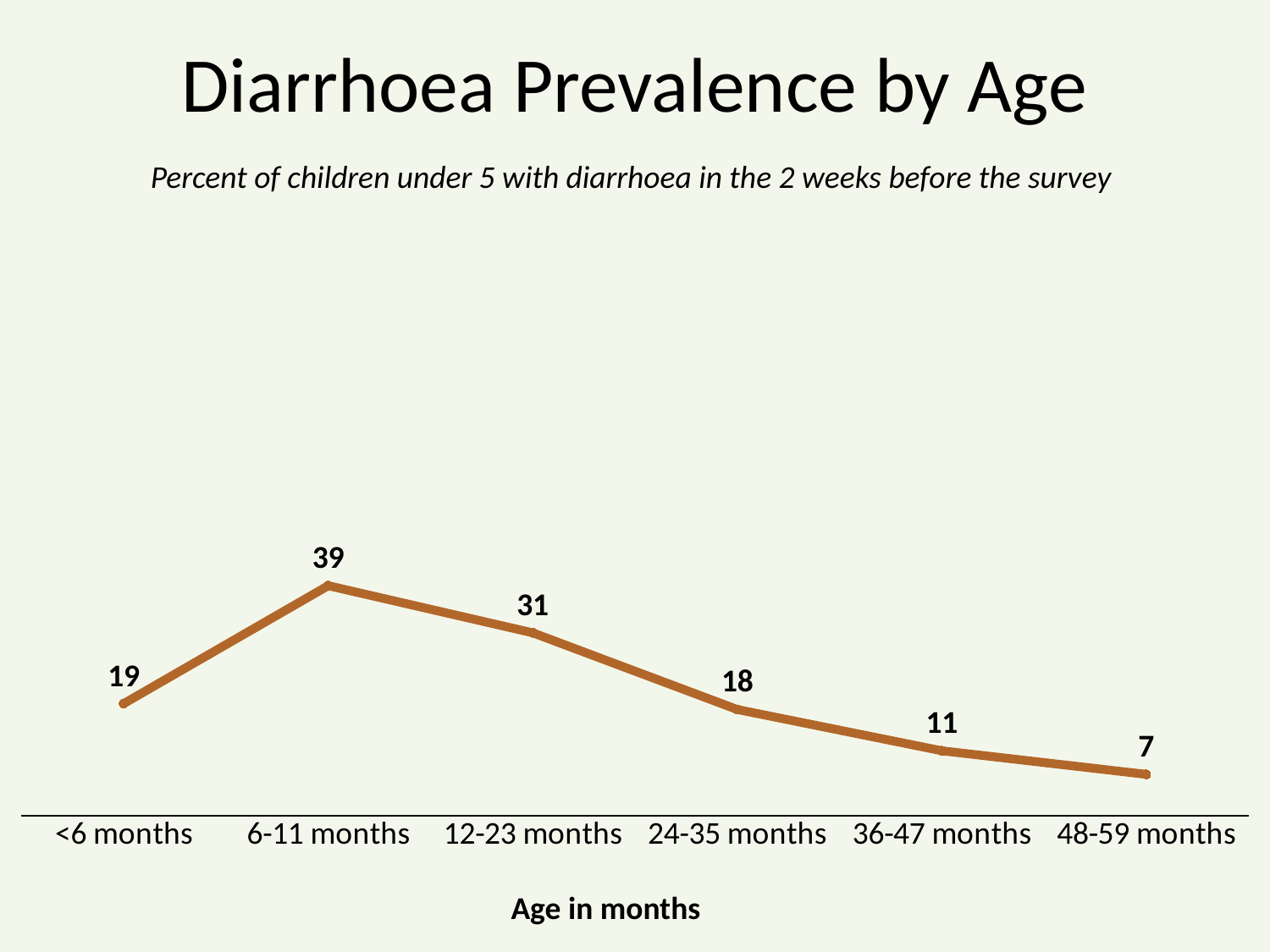

# Diarrhoea Prevalence by Age
Percent of children under 5 with diarrhoea in the 2 weeks before the survey

### Chart

| Category | Series 1 |
|---|---|
| <6 months | 19.0 |
| 6-11 months | 39.0 |
| 12-23 months | 31.0 |
| 24-35 months | 18.0 |
| 36-47 months | 11.0 |
| 48-59 months | 7.0 |
Age in months